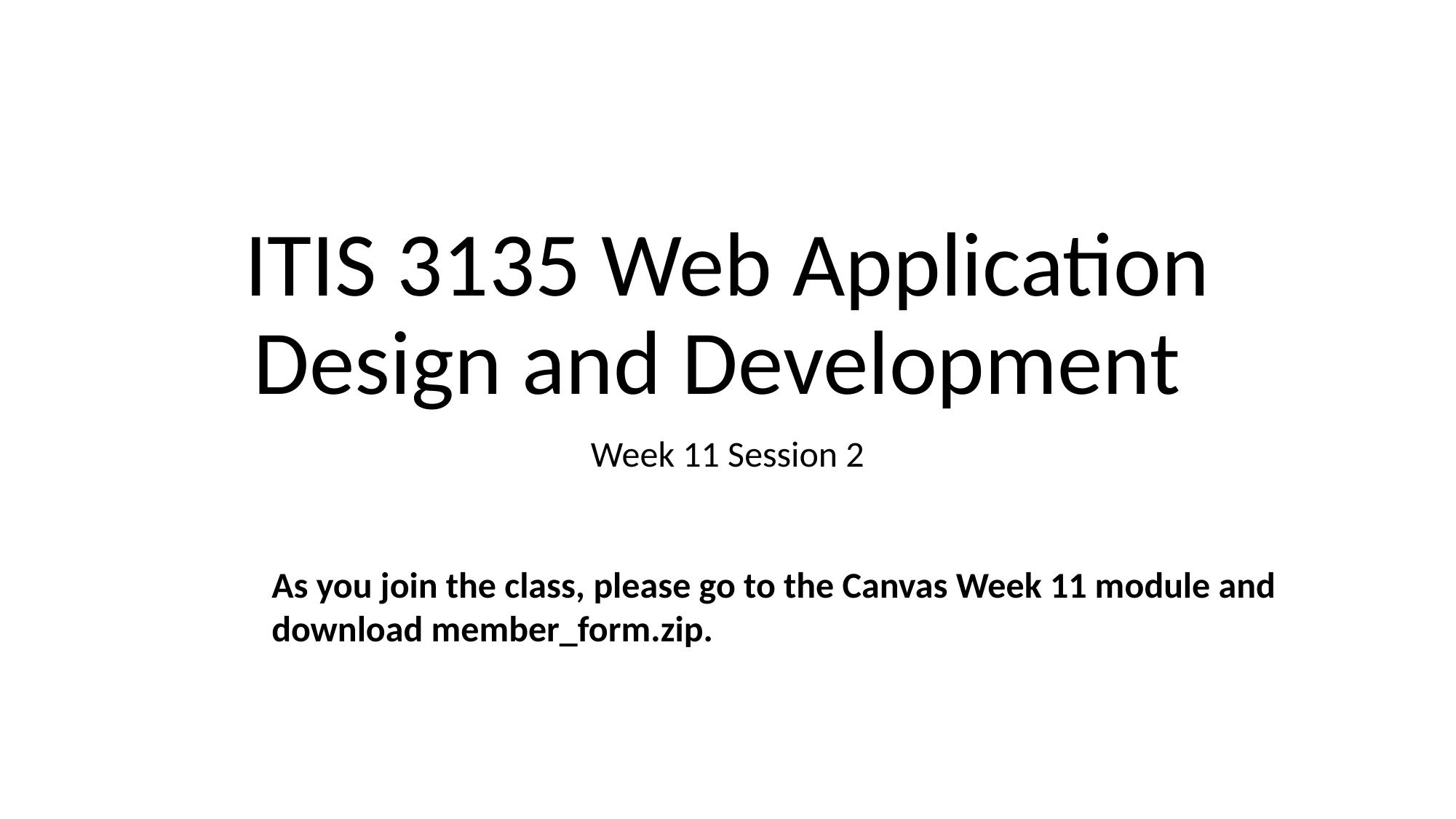

# ITIS 3135 Web Application Design and Development
Week 11 Session 2
As you join the class, please go to the Canvas Week 11 module and download member_form.zip.